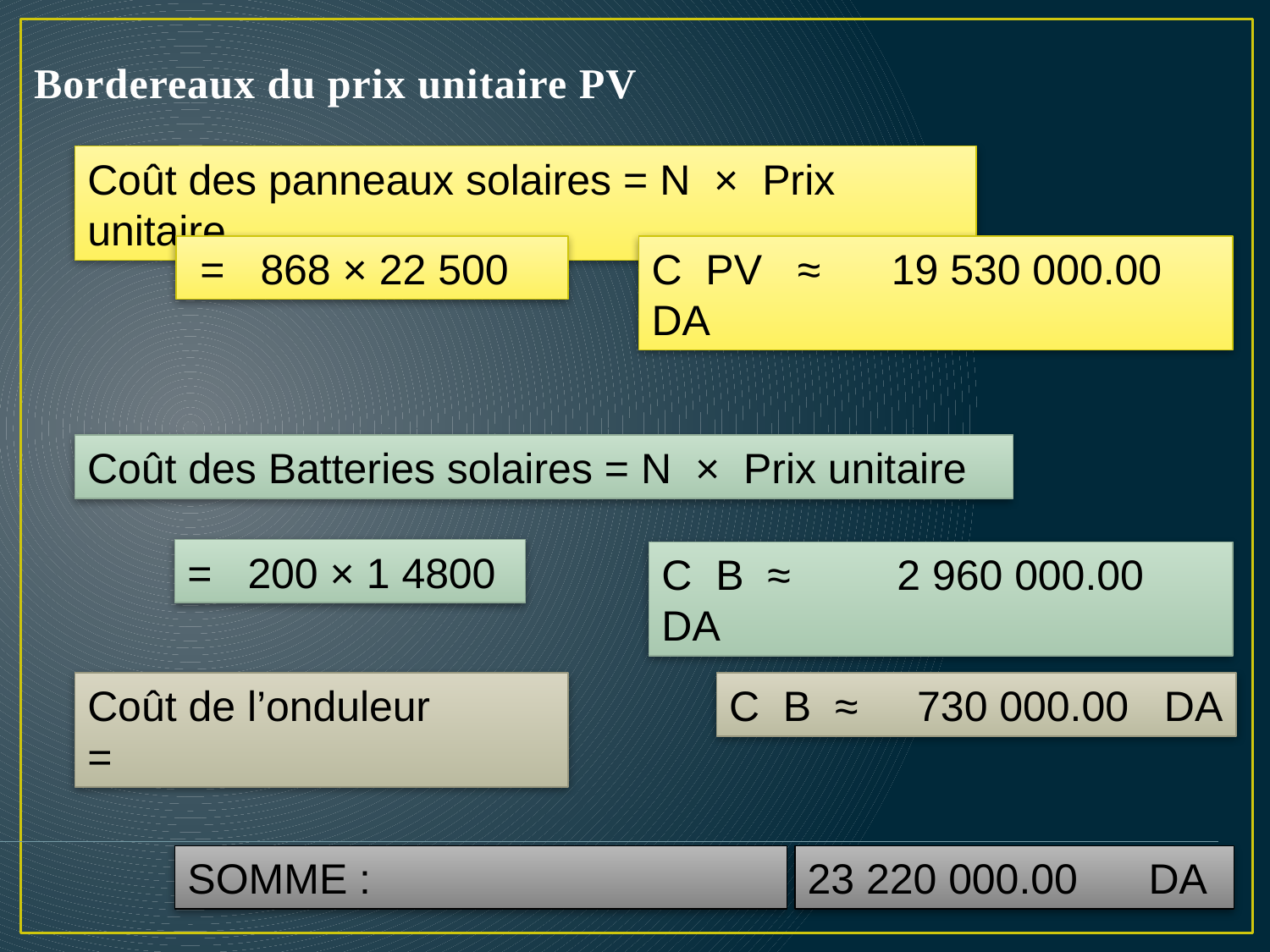

# Bordereaux du prix unitaire PV
Coût des panneaux solaires = N  ×  Prix unitaire
 =   868 × 22 500
C  PV   ≈      19 530 000.00 DA
Coût des Batteries solaires = N  ×  Prix unitaire
=   200 × 1 4800
C  B  ≈         2 960 000.00   DA
Coût de l’onduleur         =
C  B  ≈     730 000.00   DA
SOMME :
23 220 000.00      DA